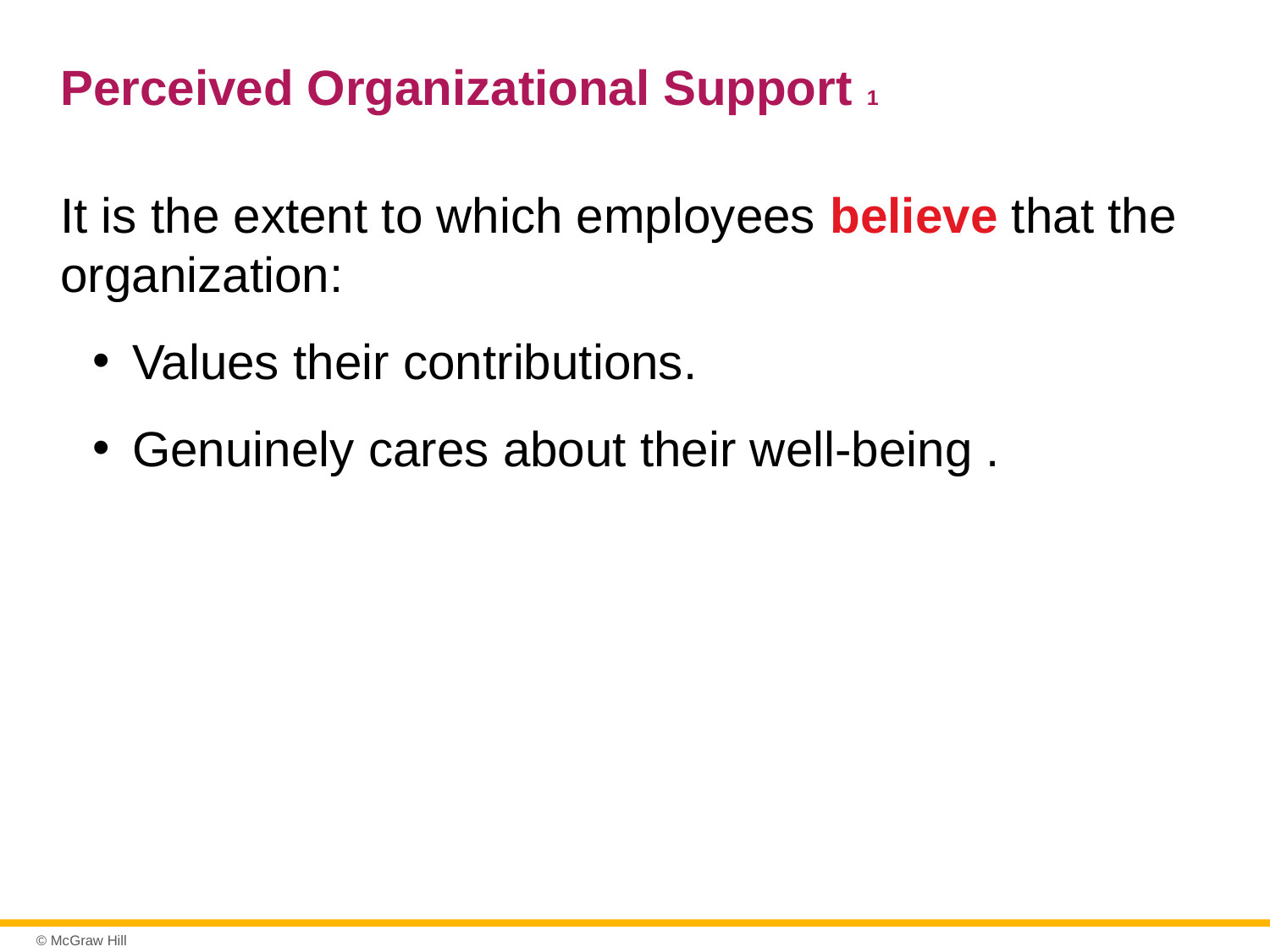

# Perceived Organizational Support 1
It is the extent to which employees believe that the organization:
Values their contributions.
Genuinely cares about their well-being .